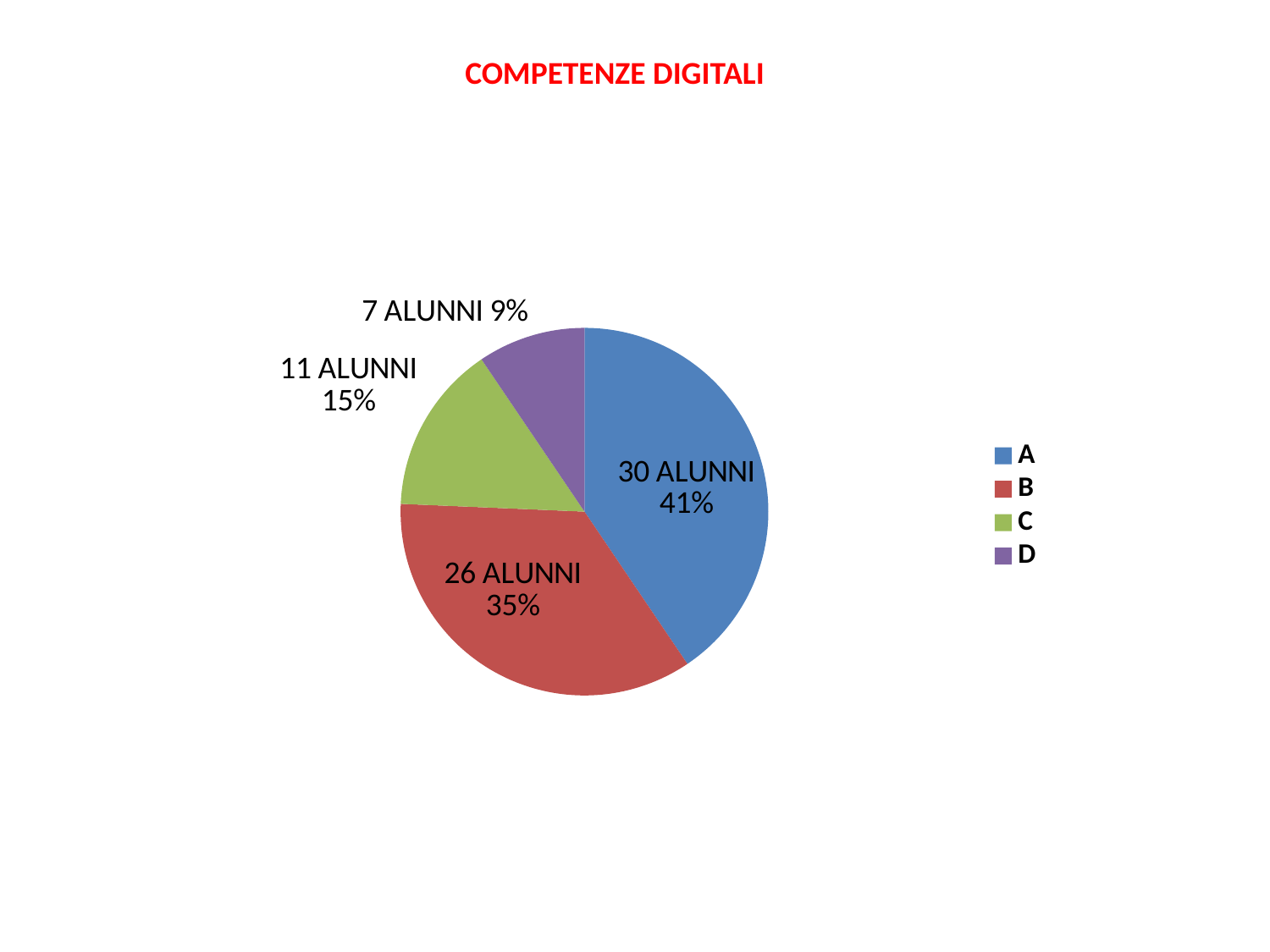

COMPETENZE DIGITALI

### Chart

| Category |  |
|---|---|
| A | 30.0 |
| B | 26.0 |
| C | 11.0 |
| D | 7.0 |